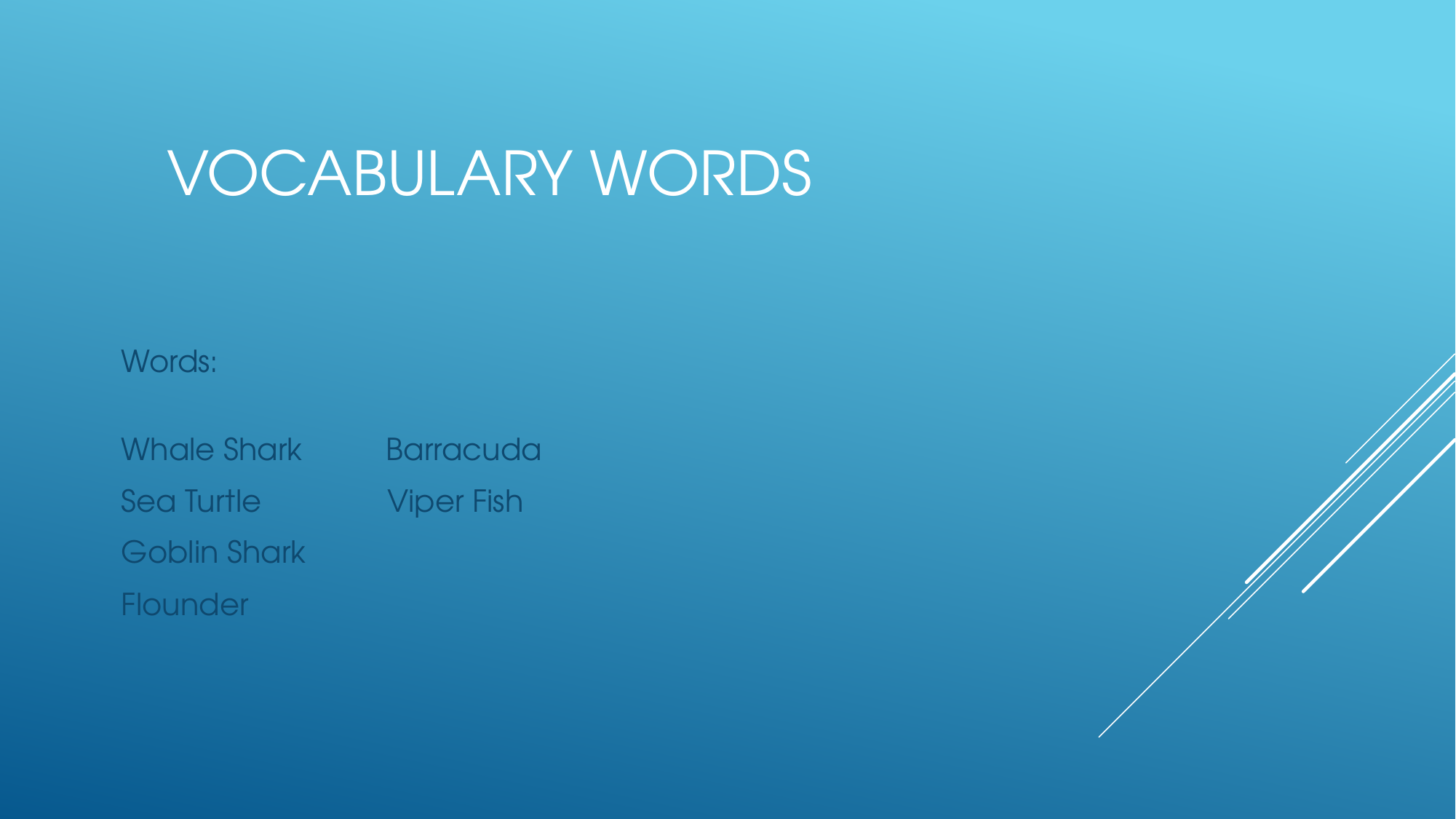

# Vocabulary WORDS
Words:
Whale Shark          Barracuda
Sea Turtle               Viper Fish
Goblin Shark
Flounder